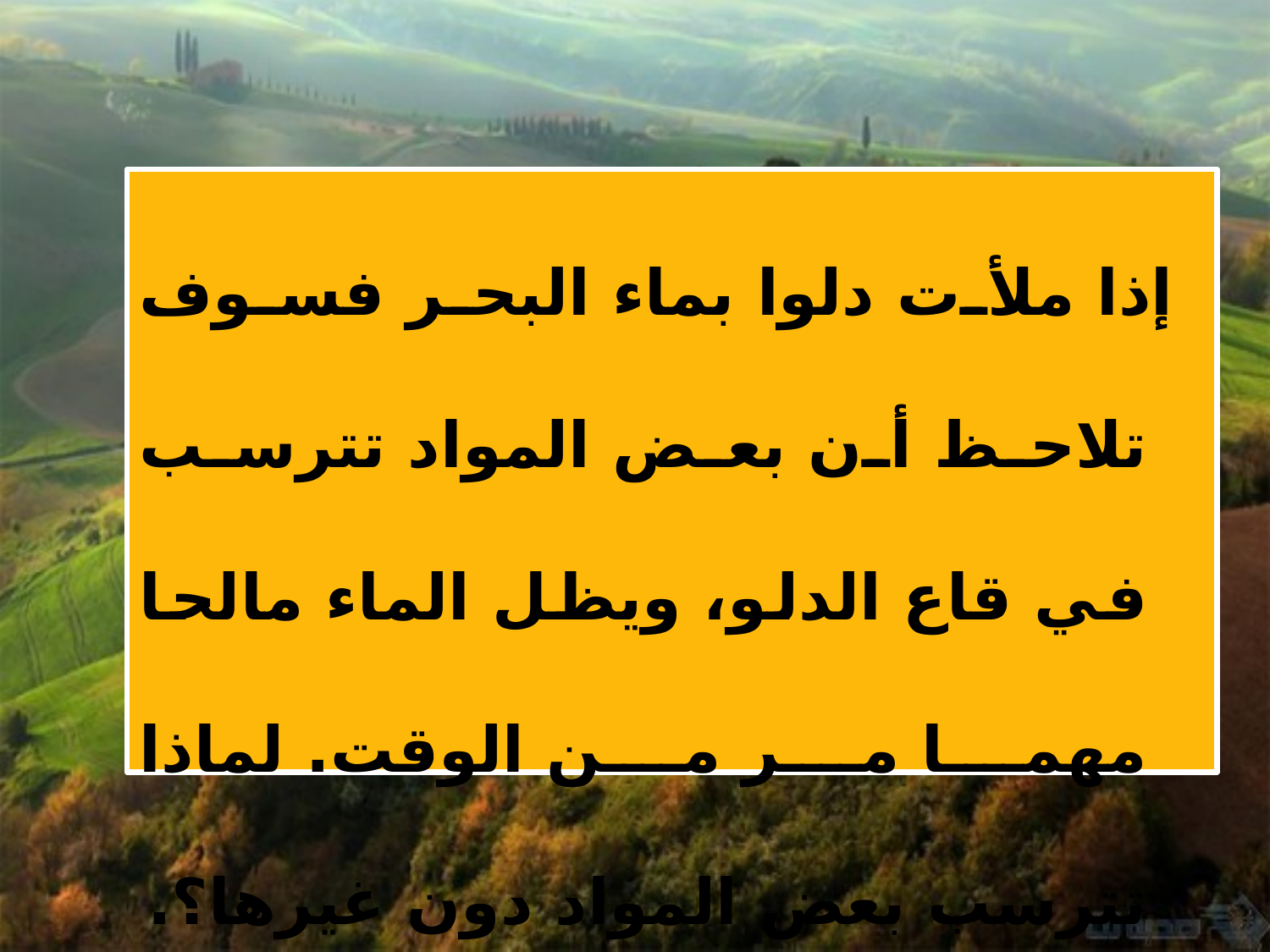

إذا ملأت دلوا بماء البحر فسوف تلاحظ أن بعض المواد تترسب في قاع الدلو، ويظل الماء مالحا مهما مر من الوقت. لماذا تترسب بعض المواد دون غيرها؟.